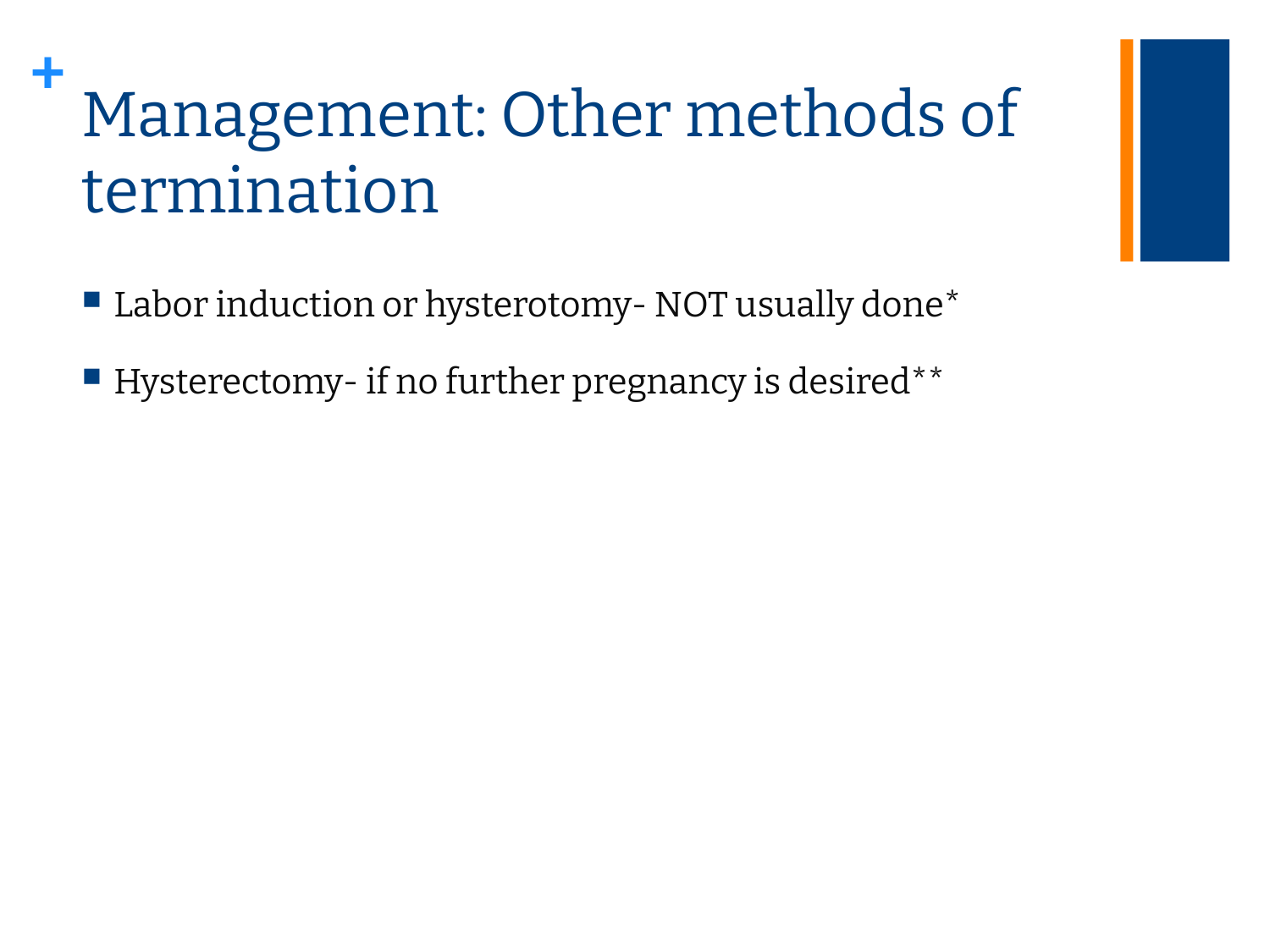

# Management: Other methods of termination
Labor induction or hysterotomy- NOT usually done*
Hysterectomy- if no further pregnancy is desired**